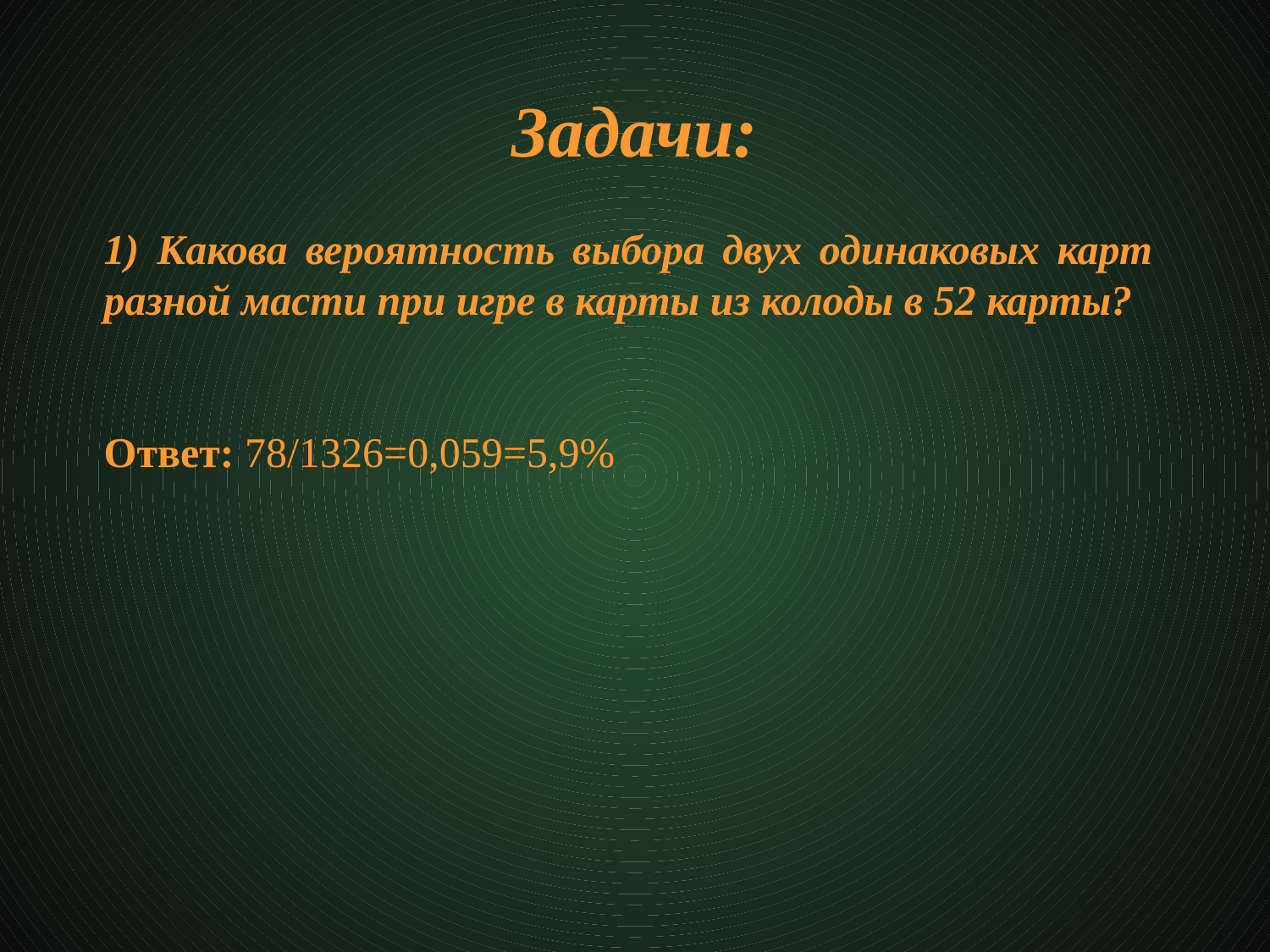

# Задачи:
1) Какова вероятность выбора двух одинаковых карт разной масти при игре в карты из колоды в 52 карты?

Ответ: 78/1326=0,059=5,9%